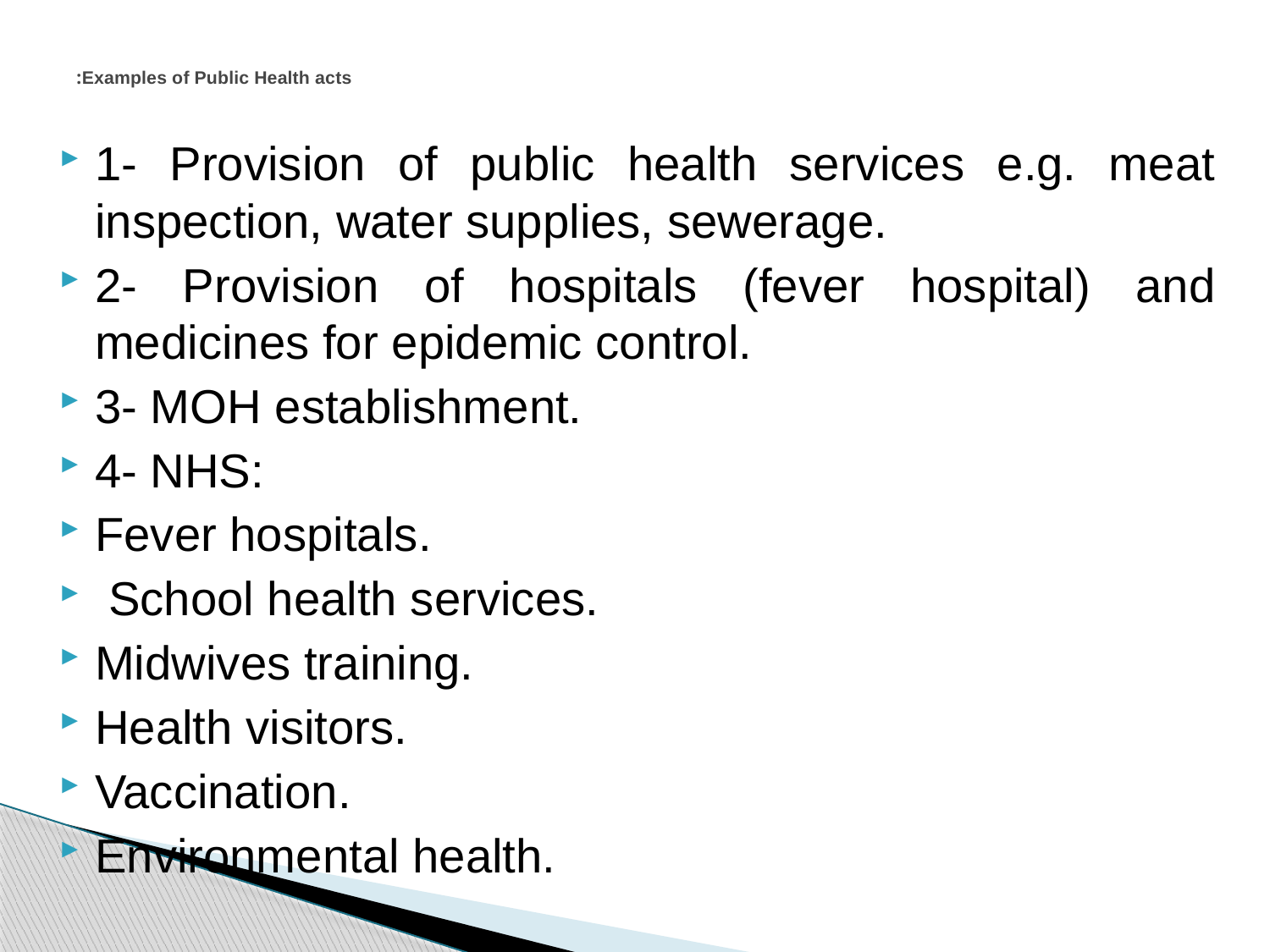

# Examples of Public Health acts:
1- Provision of public health services e.g. meat inspection, water supplies, sewerage.
2- Provision of hospitals (fever hospital) and medicines for epidemic control.
3- MOH establishment.
4- NHS:
Fever hospitals.
 School health services.
Midwives training.
Health visitors.
Vaccination.
Environmental health.